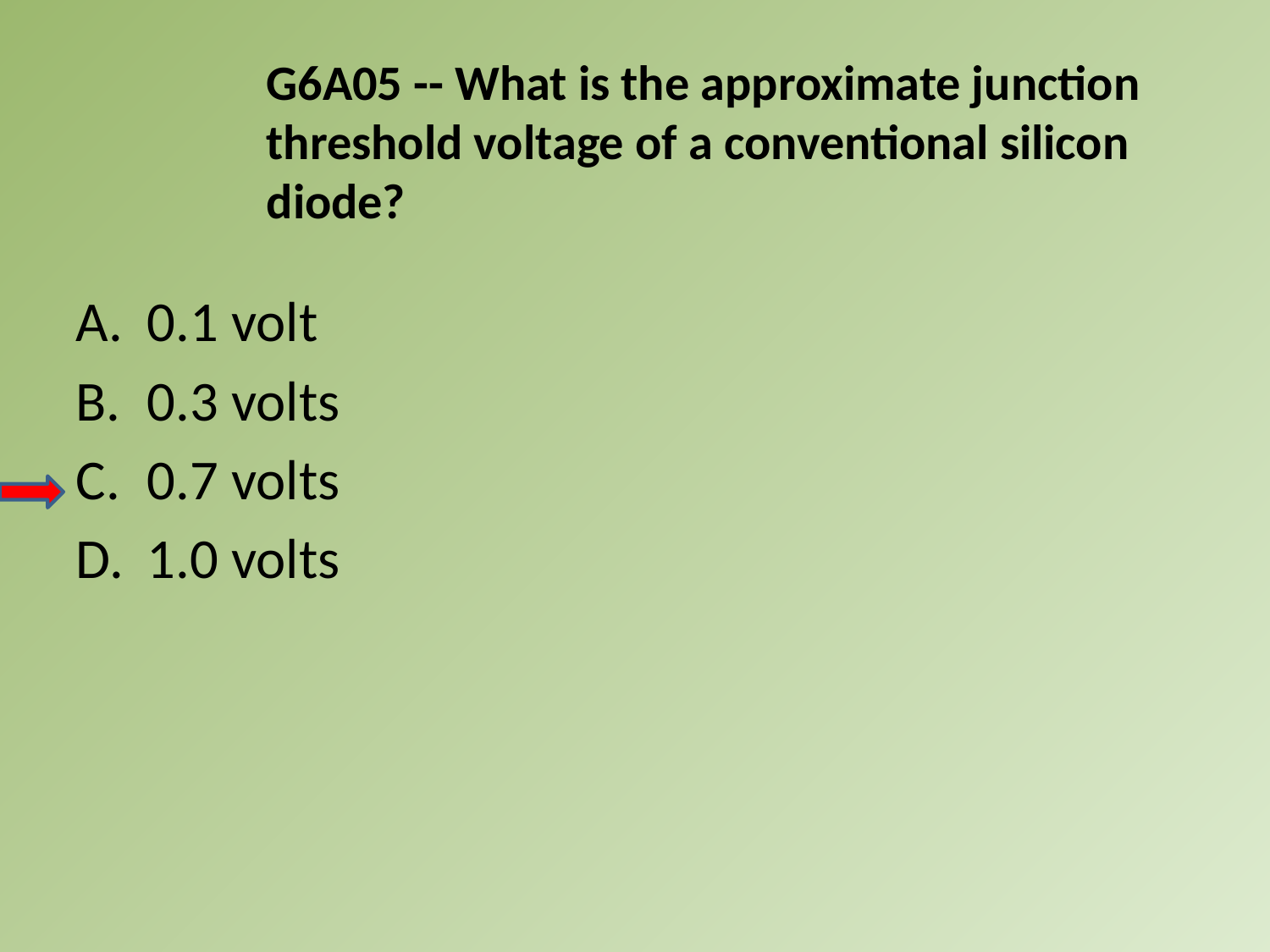

G6A05 -- What is the approximate junction threshold voltage of a conventional silicon diode?
A.	0.1 volt
B.	0.3 volts
C.	0.7 volts
D.	1.0 volts